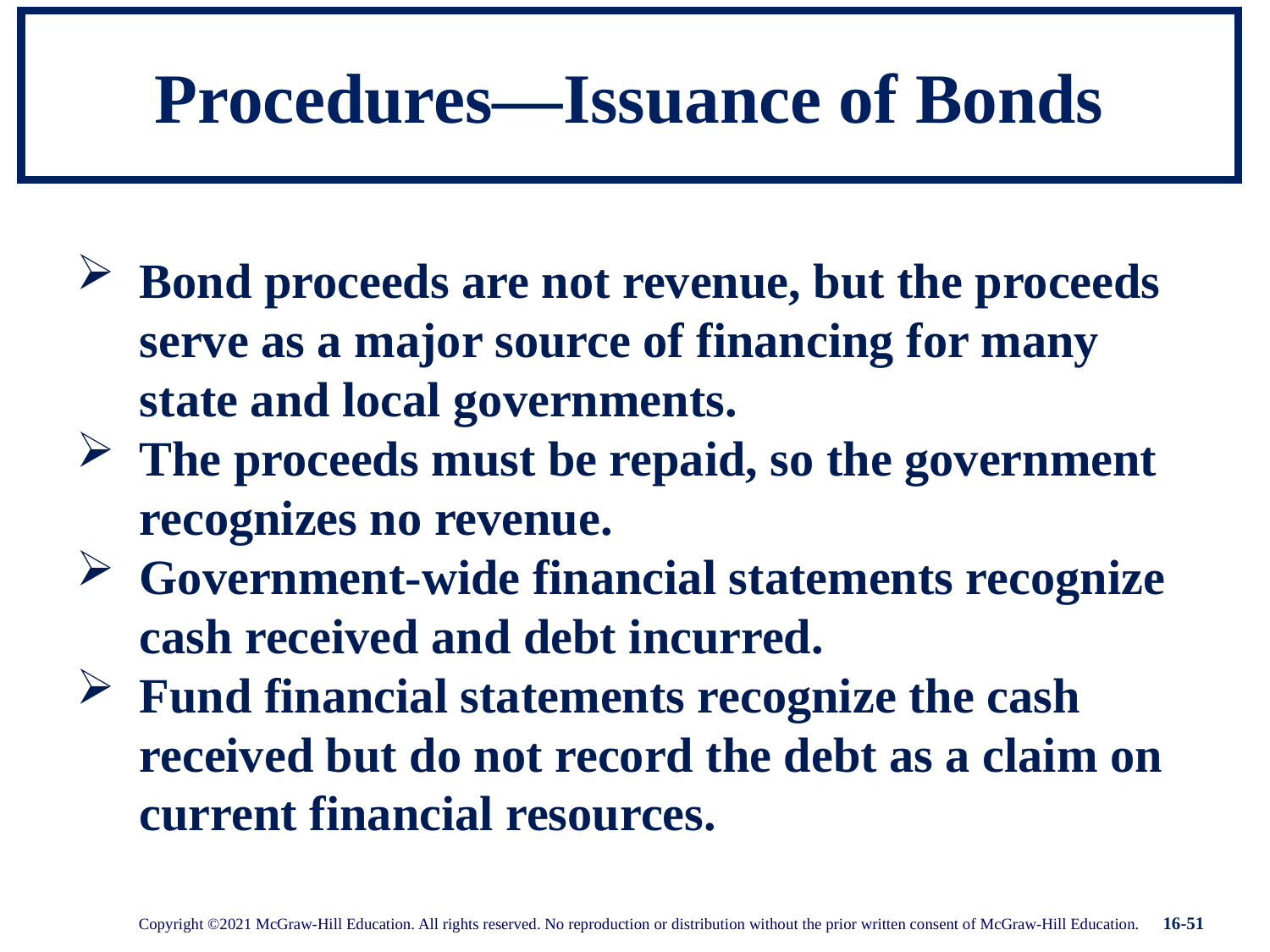

# Procedures—Issuance of Bonds
Bond proceeds are not revenue, but the proceeds serve as a major source of financing for many state and local governments.
The proceeds must be repaid, so the government recognizes no revenue.
Government-wide financial statements recognize cash received and debt incurred.
Fund financial statements recognize the cash received but do not record the debt as a claim on current financial resources.
16-51
Copyright ©2021 McGraw-Hill Education. All rights reserved. No reproduction or distribution without the prior written consent of McGraw-Hill Education.